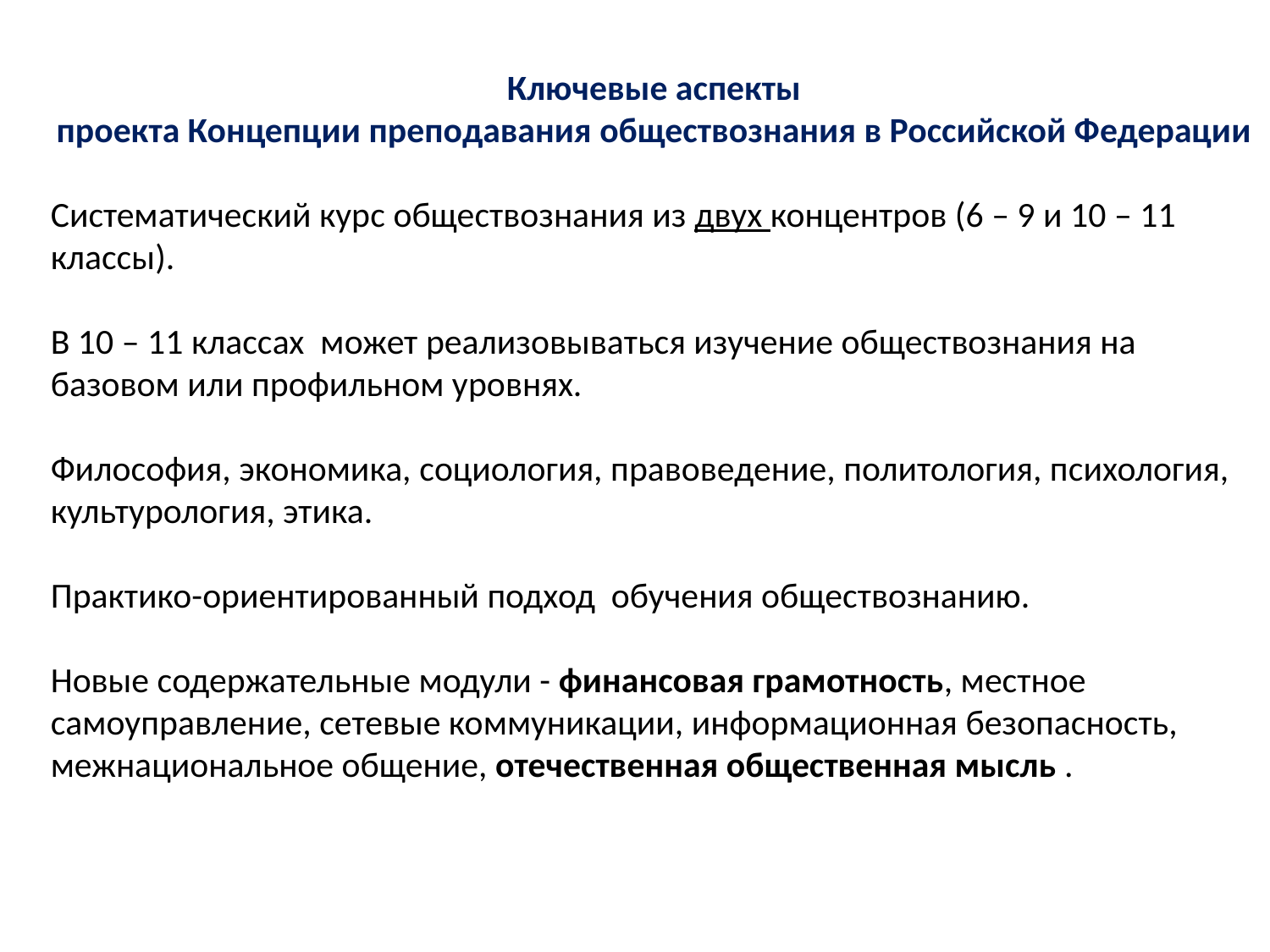

Ключевые аспекты
проекта Концепции преподавания обществознания в Российской Федерации

Систематический курс обществознания из двух концентров (6 – 9 и 10 – 11 классы).

В 10 – 11 классах  может реализовываться изучение обществознания на базовом или профильном уровнях.

Философия, экономика, социология, правоведение, политология, психология, культурология, этика.

Практико-ориентированный подход  обучения обществознанию.

Новые содержательные модули - финансовая грамотность, местное самоуправление, сетевые коммуникации, информационная безопасность, межнациональное общение, отечественная общественная мысль .